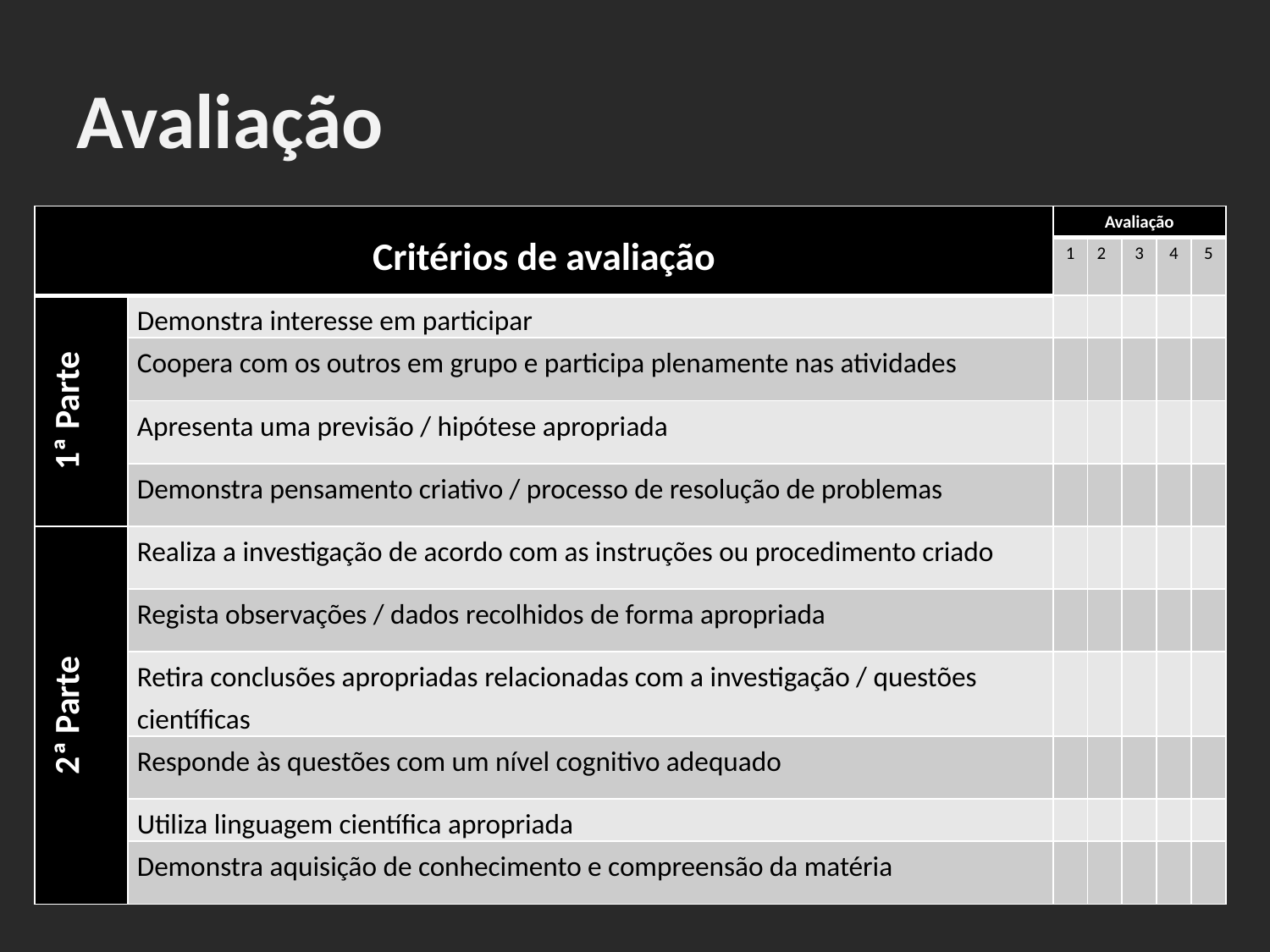

# Avaliação
| Critérios de avaliação |  | Avaliação |  |  |  |  |
| --- | --- | --- | --- | --- | --- | --- |
|  |  | 1 | 2 | 3 | 4 | 5 |
| 1ª Parte | Demonstra interesse em participar |  |  |  |  |  |
|  | Coopera com os outros em grupo e participa plenamente nas atividades |  |  |  |  |  |
|  | Apresenta uma previsão / hipótese apropriada |  |  |  |  |  |
|  | Demonstra pensamento criativo / processo de resolução de problemas |  |  |  |  |  |
| 2ª Parte | Realiza a investigação de acordo com as instruções ou procedimento criado |  |  |  |  |  |
|  | Regista observações / dados recolhidos de forma apropriada |  |  |  |  |  |
|  | Retira conclusões apropriadas relacionadas com a investigação / questões científicas |  |  |  |  |  |
|  | Responde às questões com um nível cognitivo adequado |  |  |  |  |  |
|  | Utiliza linguagem científica apropriada |  |  |  |  |  |
|  | Demonstra aquisição de conhecimento e compreensão da matéria |  |  |  |  |  |